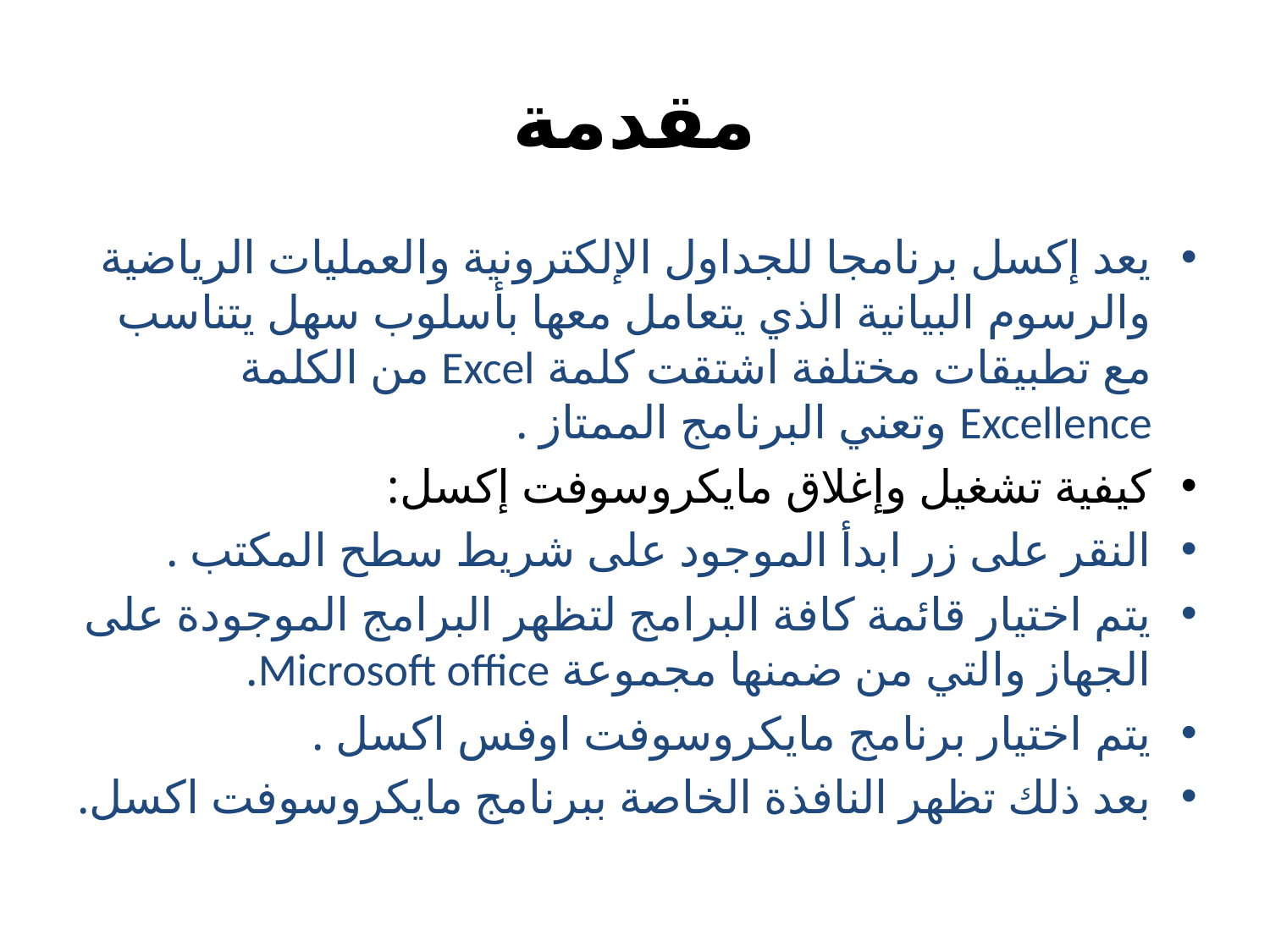

# مقدمة
يعد إكسل برنامجا للجداول الإلكترونية والعمليات الرياضية والرسوم البيانية الذي يتعامل معها بأسلوب سهل يتناسب مع تطبيقات مختلفة اشتقت كلمة Excel من الكلمة Excellence وتعني البرنامج الممتاز .
كيفية تشغيل وإغلاق مايكروسوفت إكسل:
النقر على زر ابدأ الموجود على شريط سطح المكتب .
يتم اختيار قائمة كافة البرامج لتظهر البرامج الموجودة على الجهاز والتي من ضمنها مجموعة Microsoft office.
يتم اختيار برنامج مايكروسوفت اوفس اكسل .
بعد ذلك تظهر النافذة الخاصة ببرنامج مايكروسوفت اكسل.